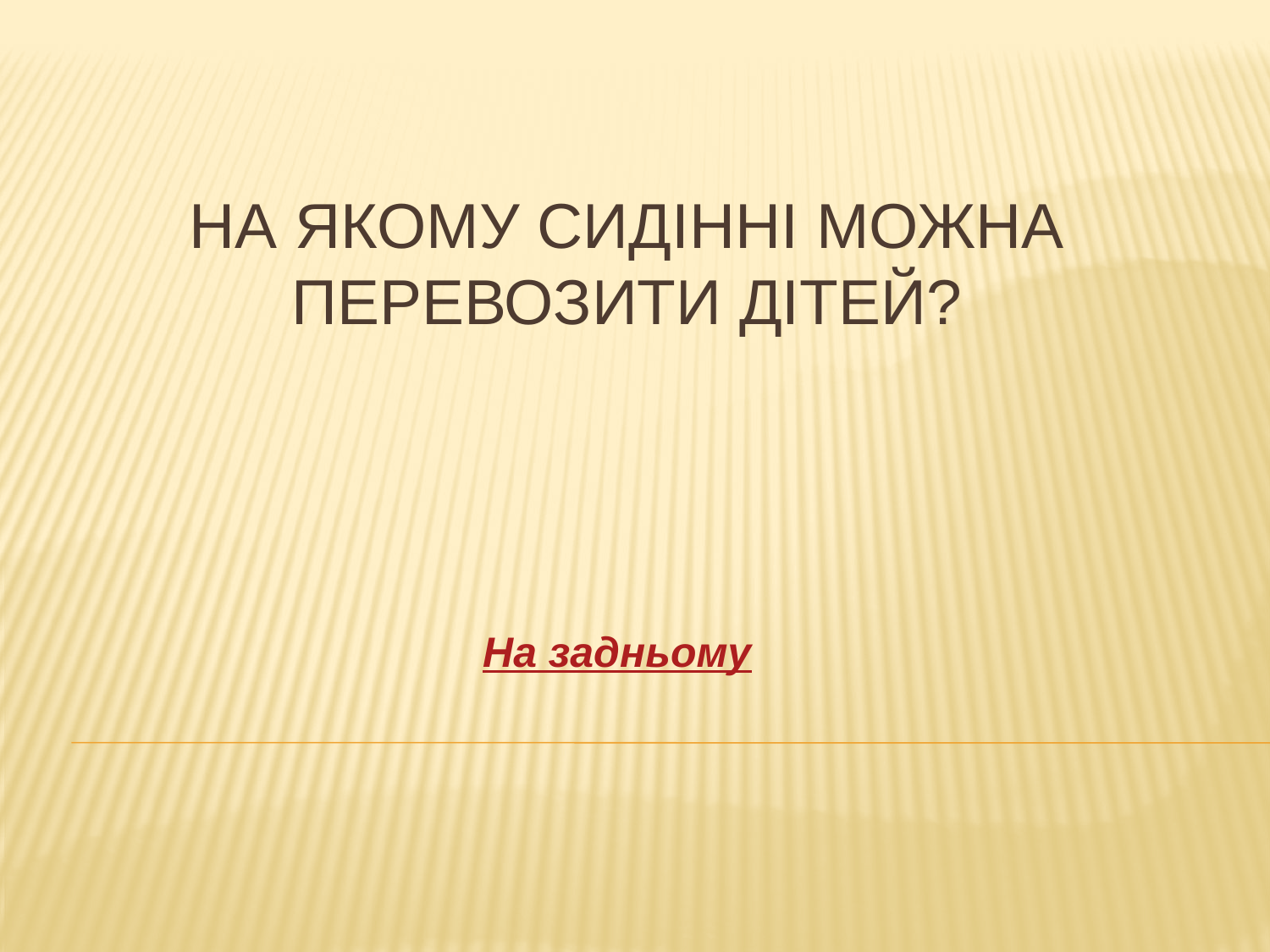

# На якому сидінні можна перевозити дітей?
На задньому